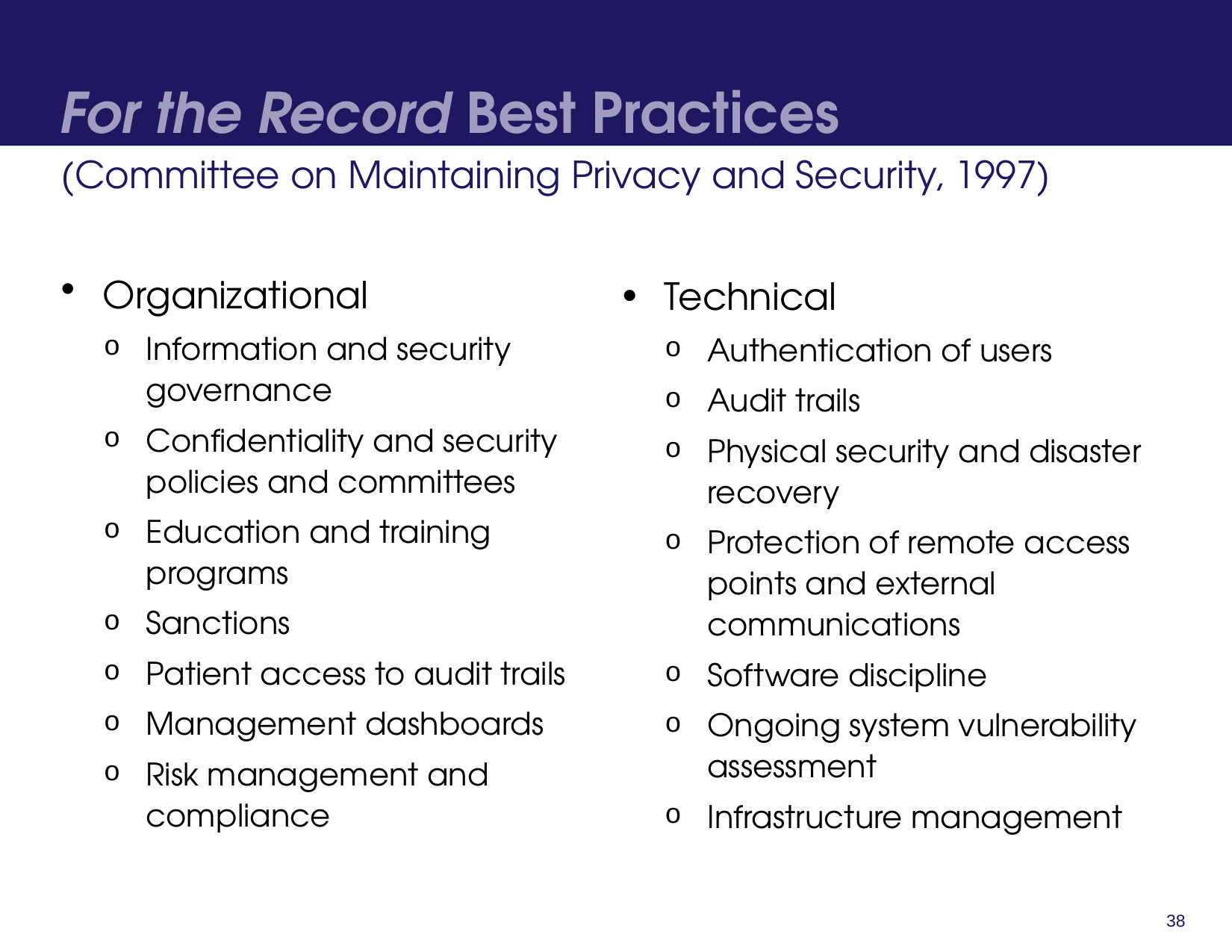

# For the Record Best Practices
(Committee on Maintaining Privacy and Security, 1997)

Organizational
Information and security governance
Confidentiality and security policies and committees
Education and training programs
Sanctions
Patient access to audit trails
Management dashboards
Risk management and compliance

Technical
Authentication of users
Audit trails
Physical security and disaster recovery
Protection of remote access points and external communications
Software discipline
Ongoing system vulnerability assessment
Infrastructure management
38